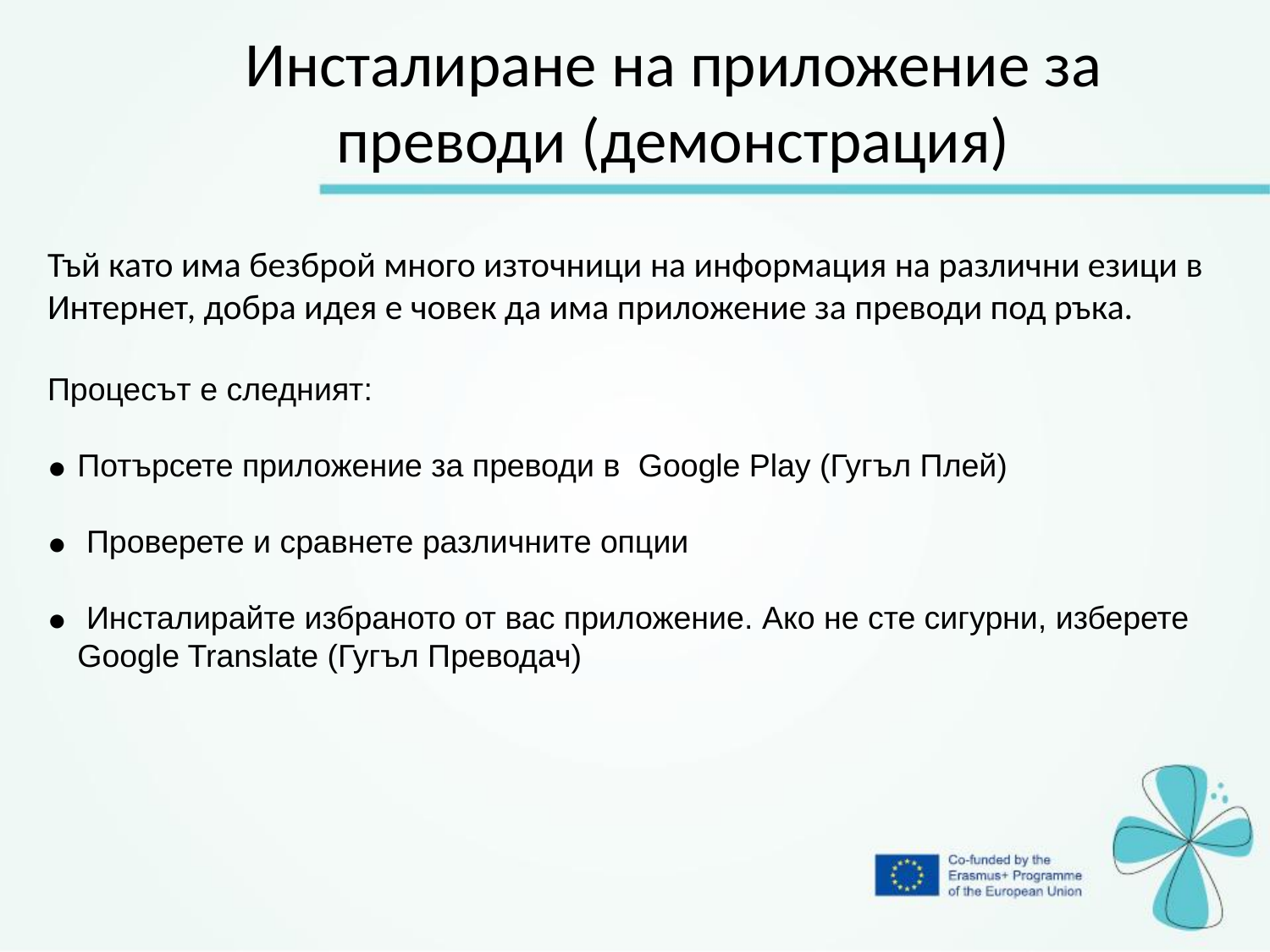

Инсталиране на приложение за преводи (демонстрация)
Тъй като има безброй много източници на информация на различни езици в Интернет, добра идея е човек да има приложение за преводи под ръка.

Процесът е следният:

Потърсете приложение за преводи в  Google Play (Гугъл Плей)
 Проверете и сравнете различните опции
 Инсталирайте избраното от вас приложение. Ако не сте сигурни, изберете Google Translate (Гугъл Преводач)